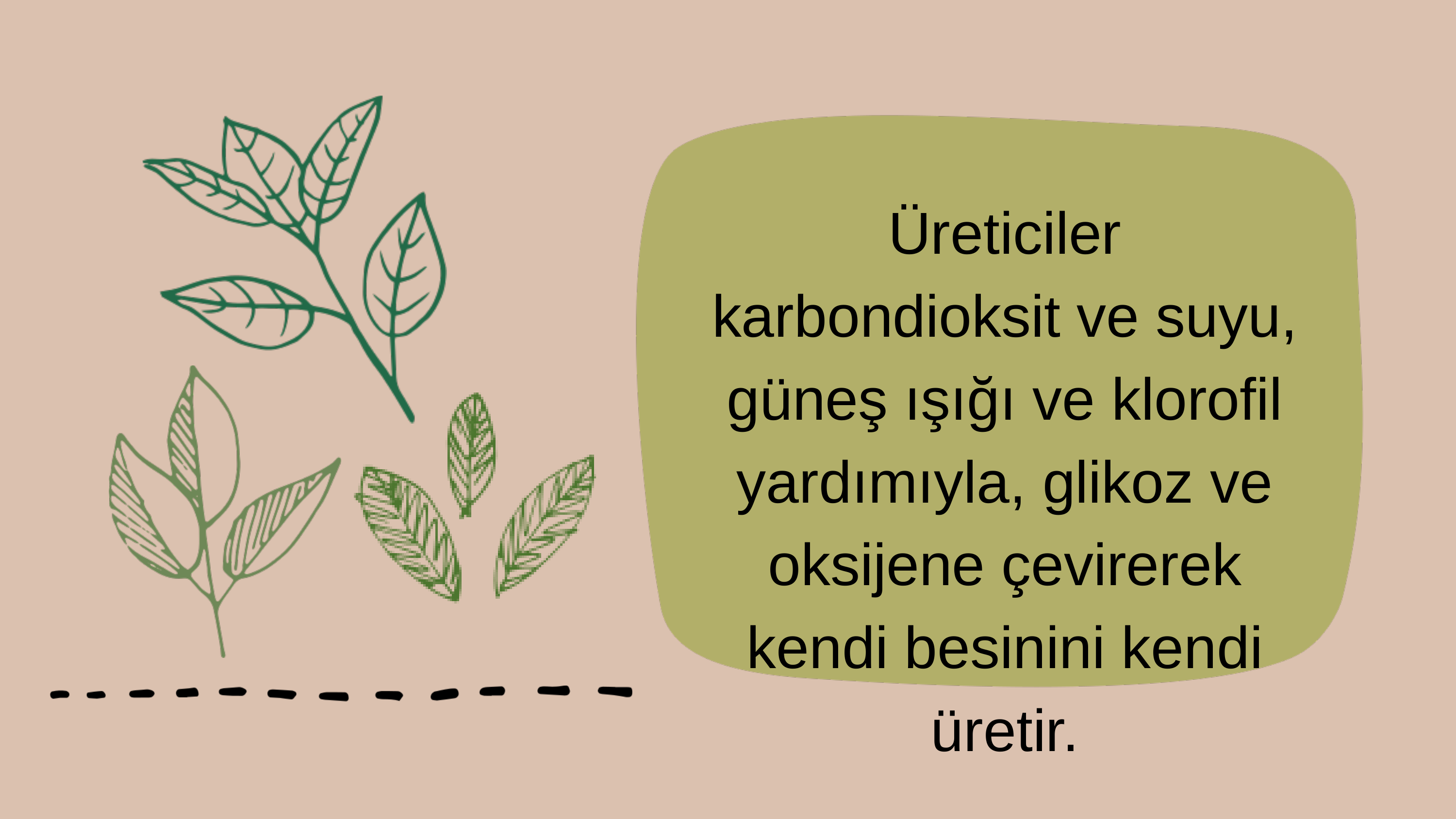

Üreticiler karbondioksit ve suyu, güneş ışığı ve klorofil yardımıyla, glikoz ve oksijene çevirerek kendi besinini kendi üretir.